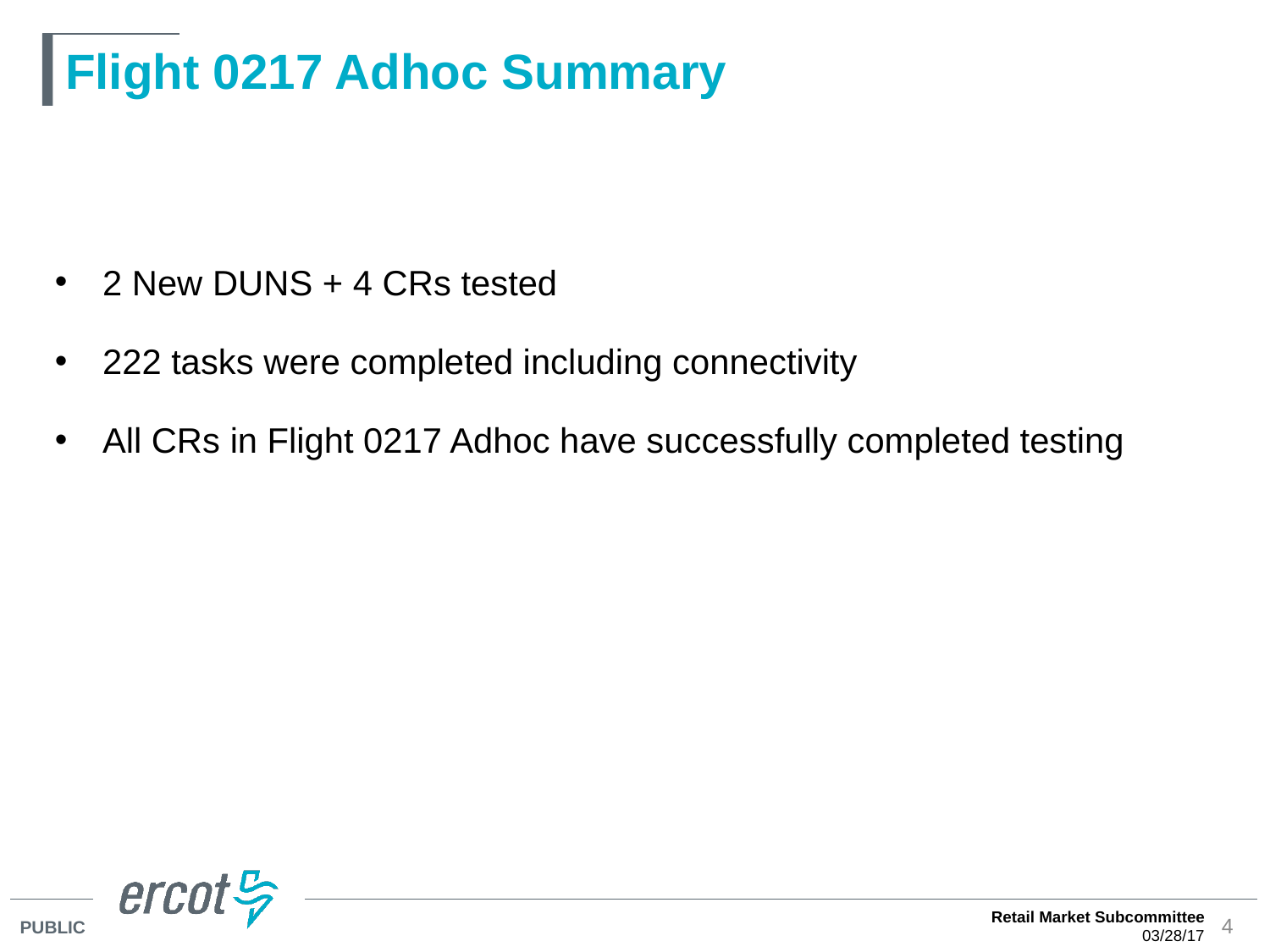

# Flight 0217 Adhoc Summary
2 New DUNS + 4 CRs tested
222 tasks were completed including connectivity
All CRs in Flight 0217 Adhoc have successfully completed testing
Retail Market Subcommittee
03/28/17
4